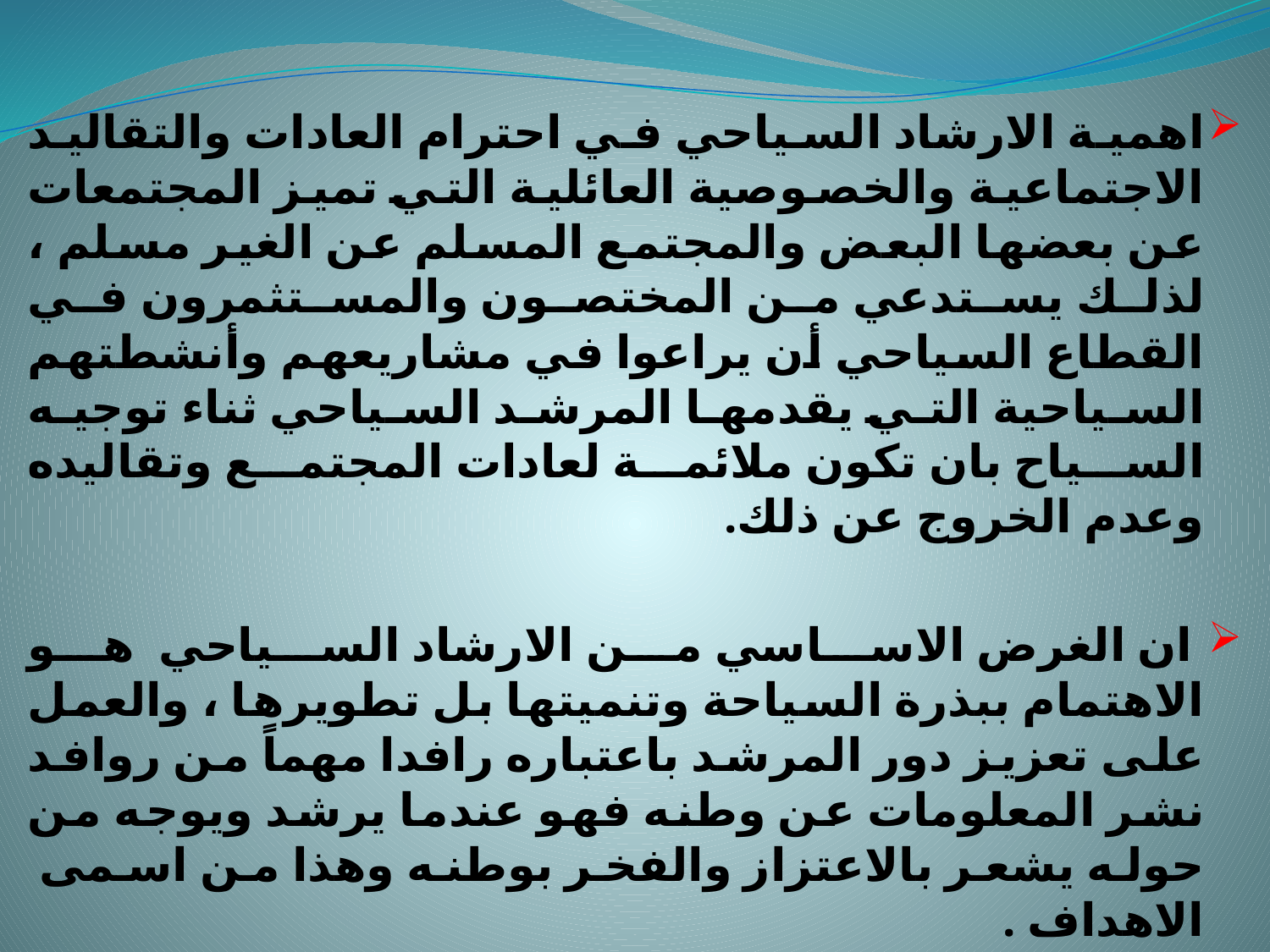

اهمية الارشاد السياحي في احترام العادات والتقاليد الاجتماعية والخصوصية العائلية التي تميز المجتمعات عن بعضها البعض والمجتمع المسلم عن الغير مسلم ، لذلك يستدعي من المختصون والمستثمرون في القطاع السياحي أن يراعوا في مشاريعهم وأنشطتهم السياحية التي يقدمها المرشد السياحي ثناء توجيه السياح بان تكون ملائمة لعادات المجتمع وتقاليده وعدم الخروج عن ذلك.

 ان الغرض الاساسي من الارشاد السياحي  هو الاهتمام ببذرة السياحة وتنميتها بل تطويرها ، والعمل على تعزيز دور المرشد باعتباره رافدا مهماً من روافد نشر المعلومات عن وطنه فهو عندما يرشد ويوجه من حوله يشعر بالاعتزاز والفخر بوطنه وهذا من اسمى  الاهداف .